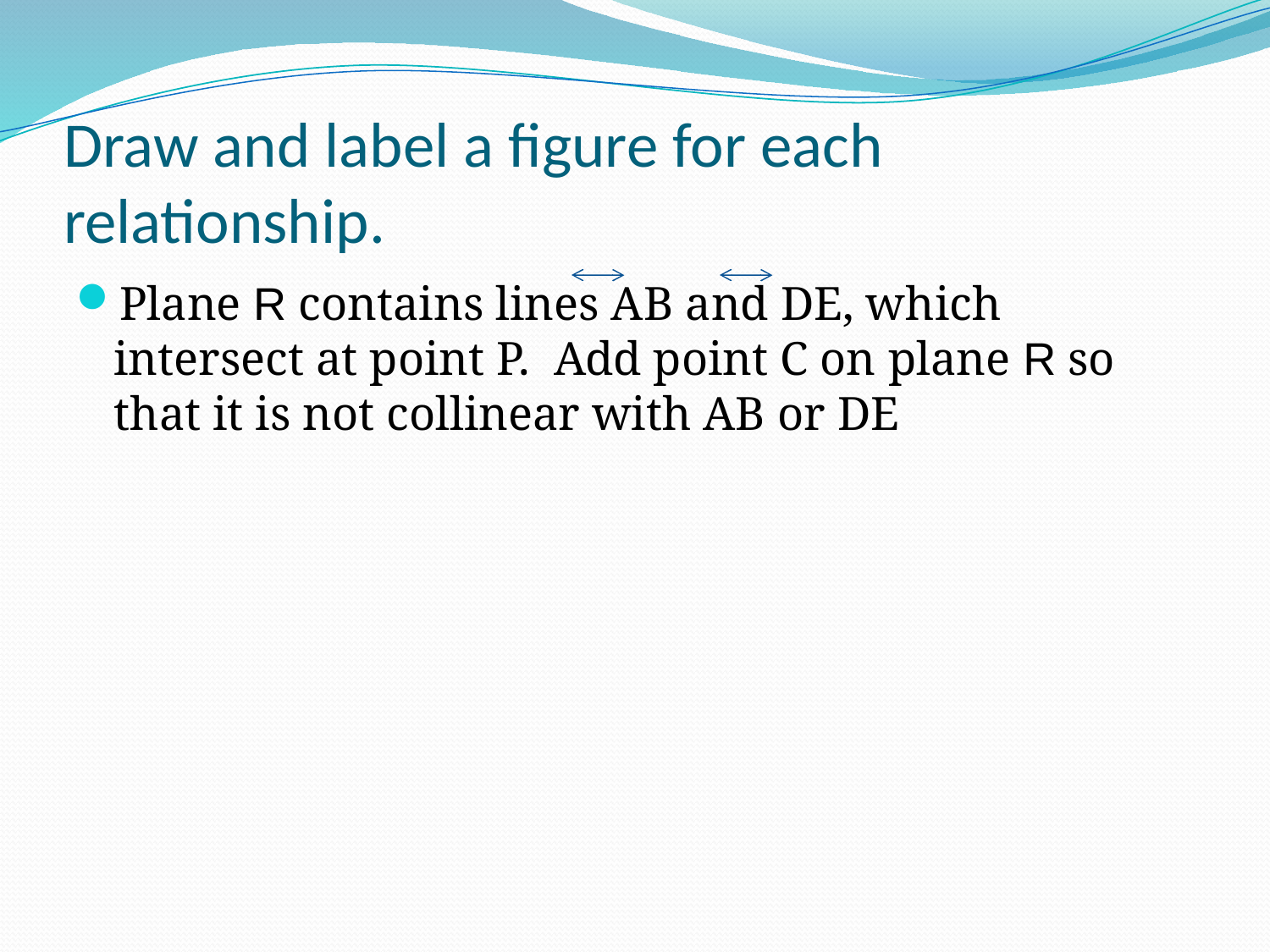

# Draw and label a figure for each relationship.
Plane R contains lines AB and DE, which intersect at point P.  Add point C on plane R so that it is not collinear with AB or DE